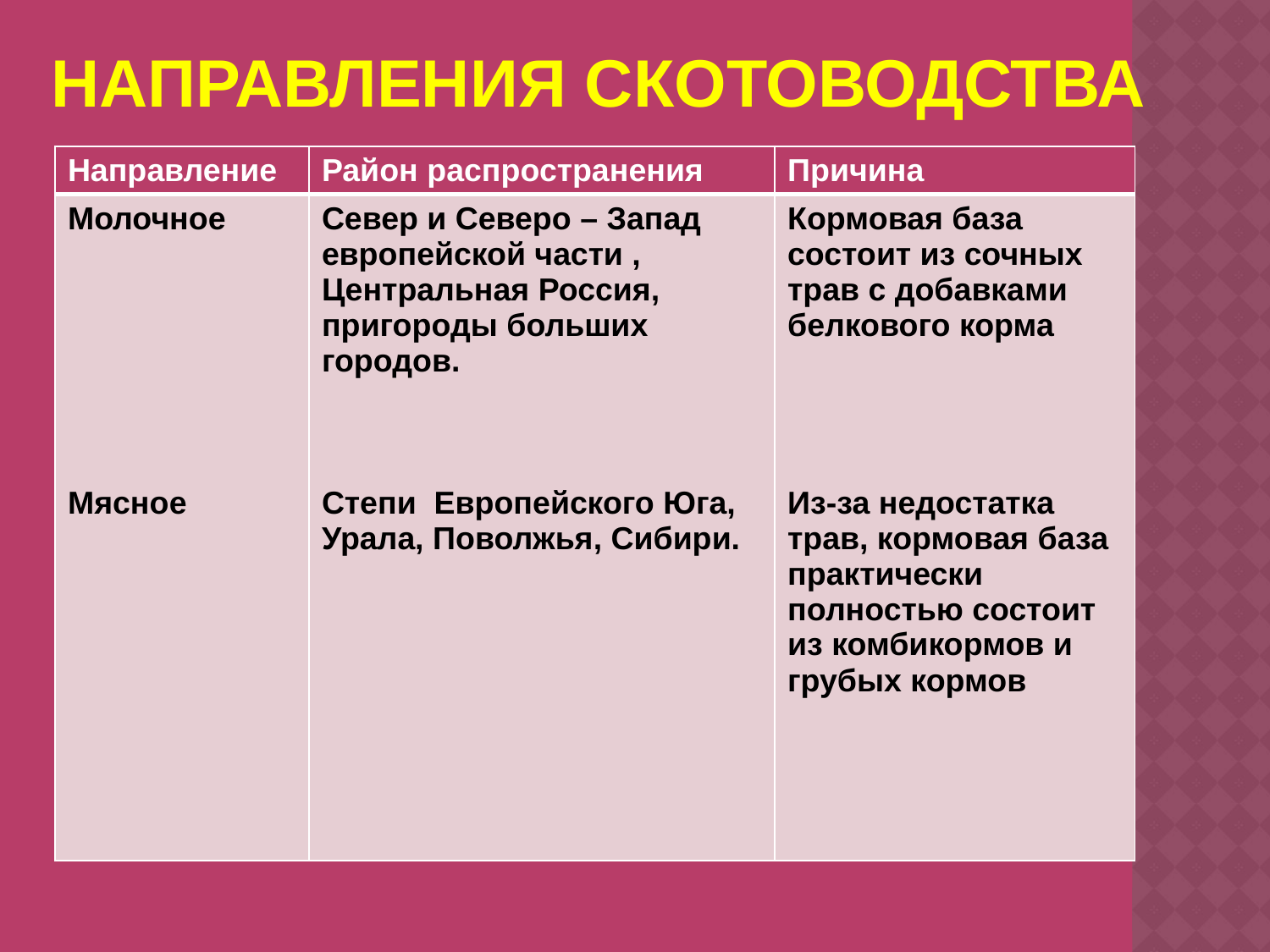

# Направления скотоводства
| Направление | Район распространения | Причина |
| --- | --- | --- |
| Молочное Мясное | Север и Северо – Запад европейской части , Центральная Россия, пригороды больших городов. Степи Европейского Юга, Урала, Поволжья, Сибири. | Кормовая база состоит из сочных трав с добавками белкового корма Из-за недостатка трав, кормовая база практически полностью состоит из комбикормов и грубых кормов |